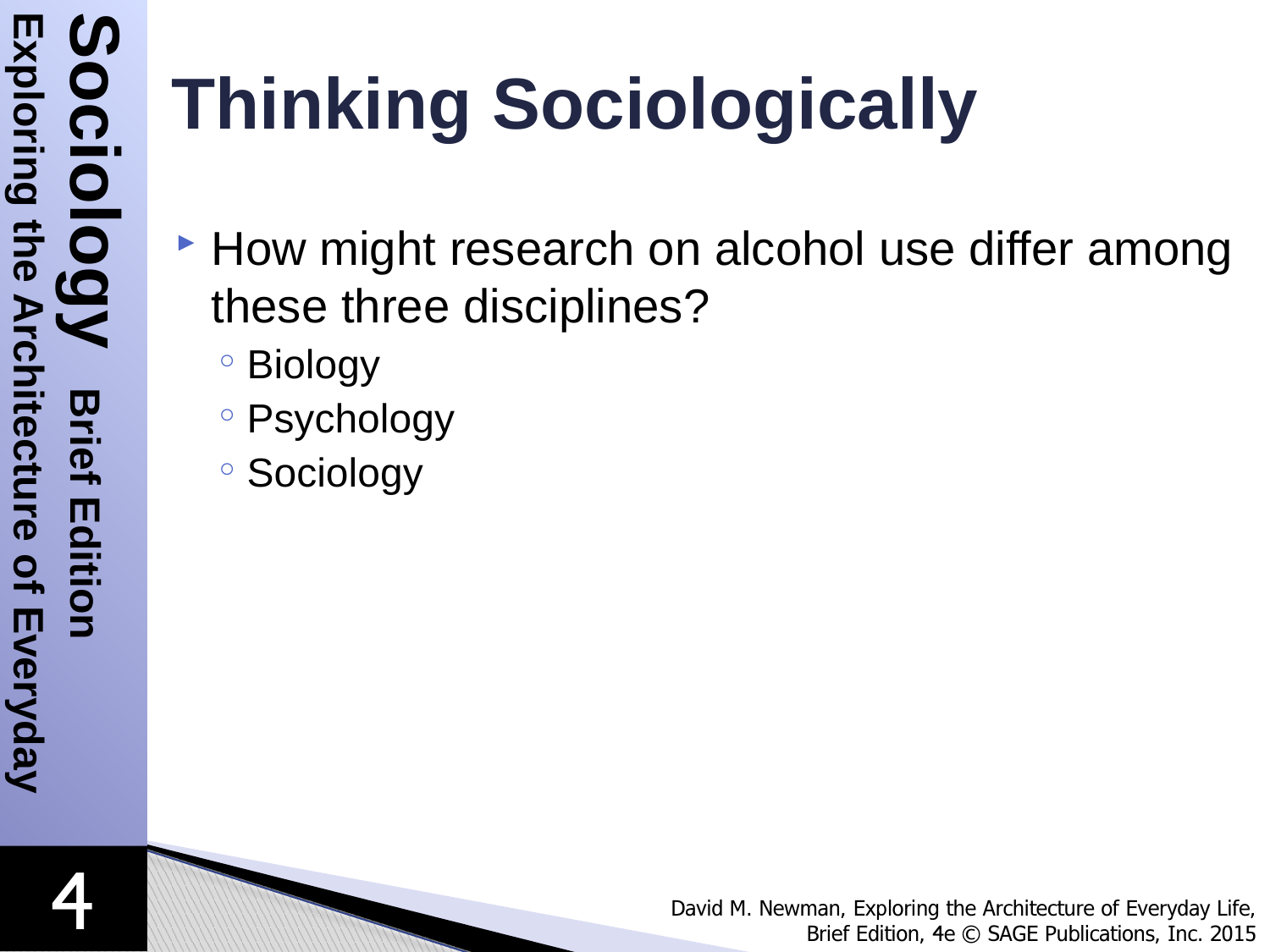

# Thinking Sociologically
How might research on alcohol use differ among these three disciplines?
Biology
Psychology
Sociology
David M. Newman, Exploring the Architecture of Everyday Life, Brief Edition, 4e © SAGE Publications, Inc. 2015